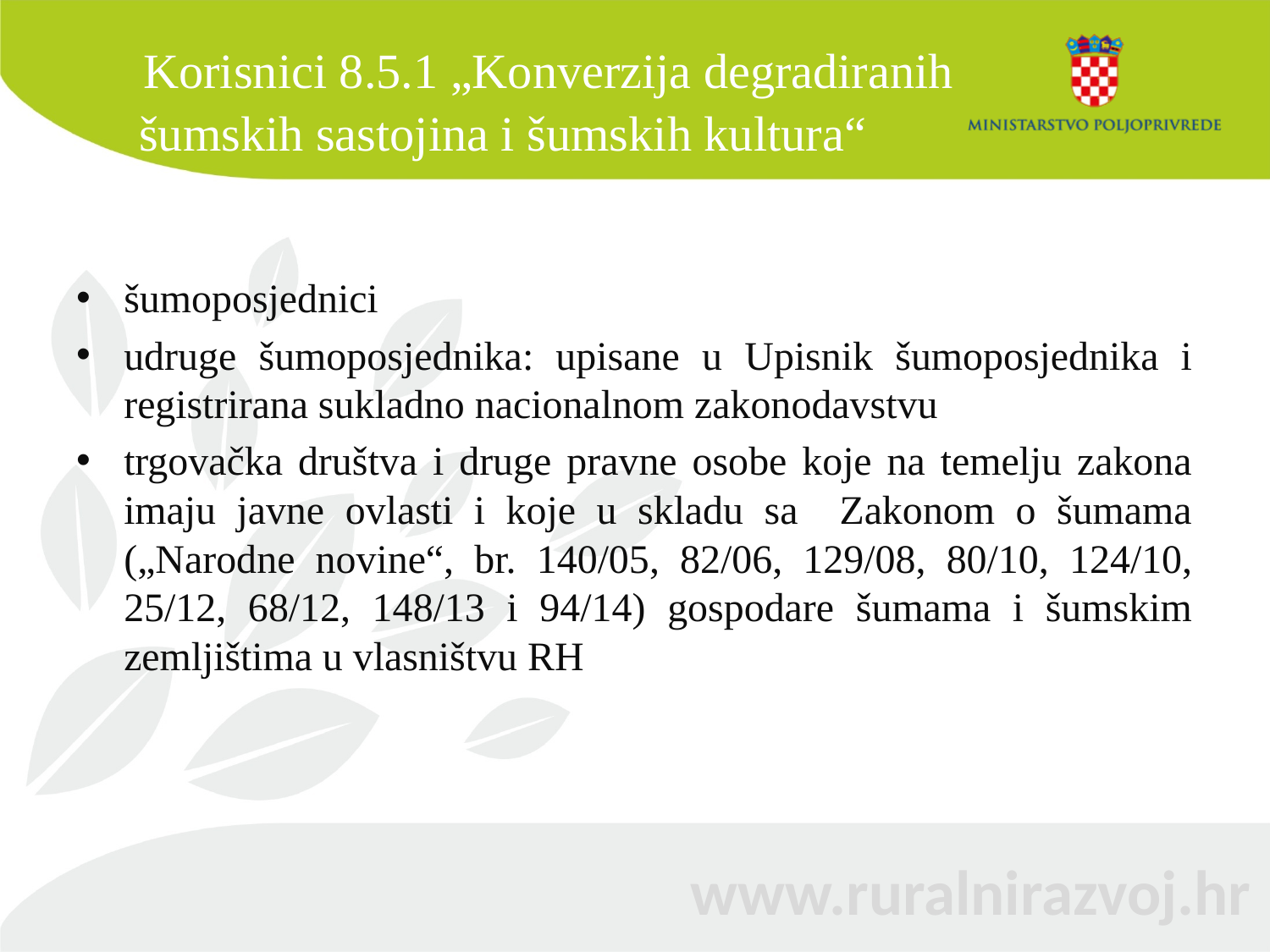

# Korisnici 8.5.1 „Konverzija degradiranih šumskih sastojina i šumskih kultura“
šumoposjednici
udruge šumoposjednika: upisane u Upisnik šumoposjednika i registrirana sukladno nacionalnom zakonodavstvu
trgovačka društva i druge pravne osobe koje na temelju zakona imaju javne ovlasti i koje u skladu sa  Zakonom o šumama („Narodne novine“, br. 140/05, 82/06, 129/08, 80/10, 124/10, 25/12, 68/12, 148/13 i 94/14) gospodare šumama i šumskim zemljištima u vlasništvu RH